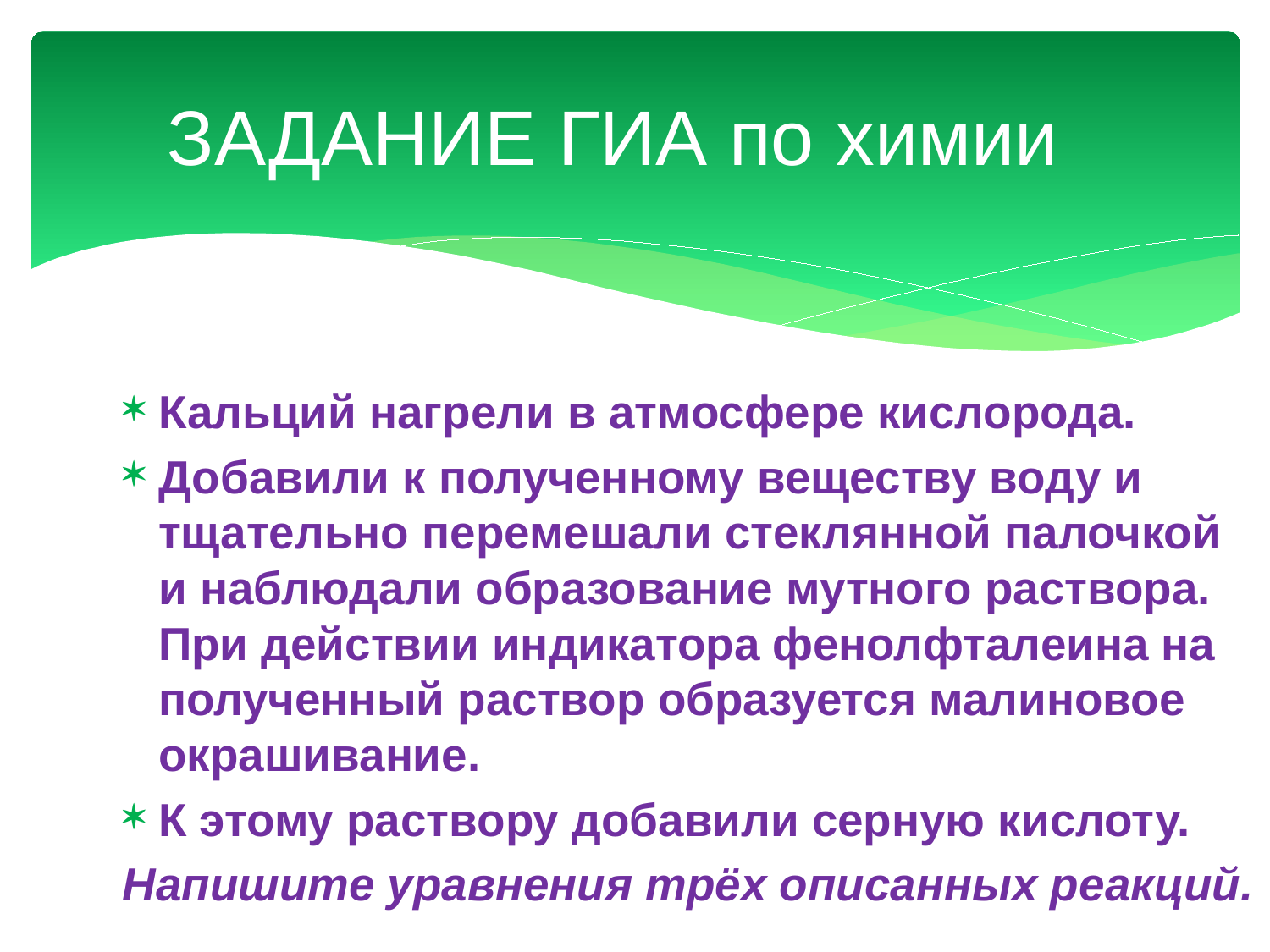

# ЗАДАНИЕ ГИА по химии
Кальций нагрели в атмосфере кислорода.
Добавили к полученному веществу воду и тщательно перемешали стеклянной палочкой и наблюдали образование мутного раствора. При действии индикатора фенолфталеина на полученный раствор образуется малиновое окрашивание.
К этому раствору добавили серную кислоту.
Напишите уравнения трёх описанных реакций.